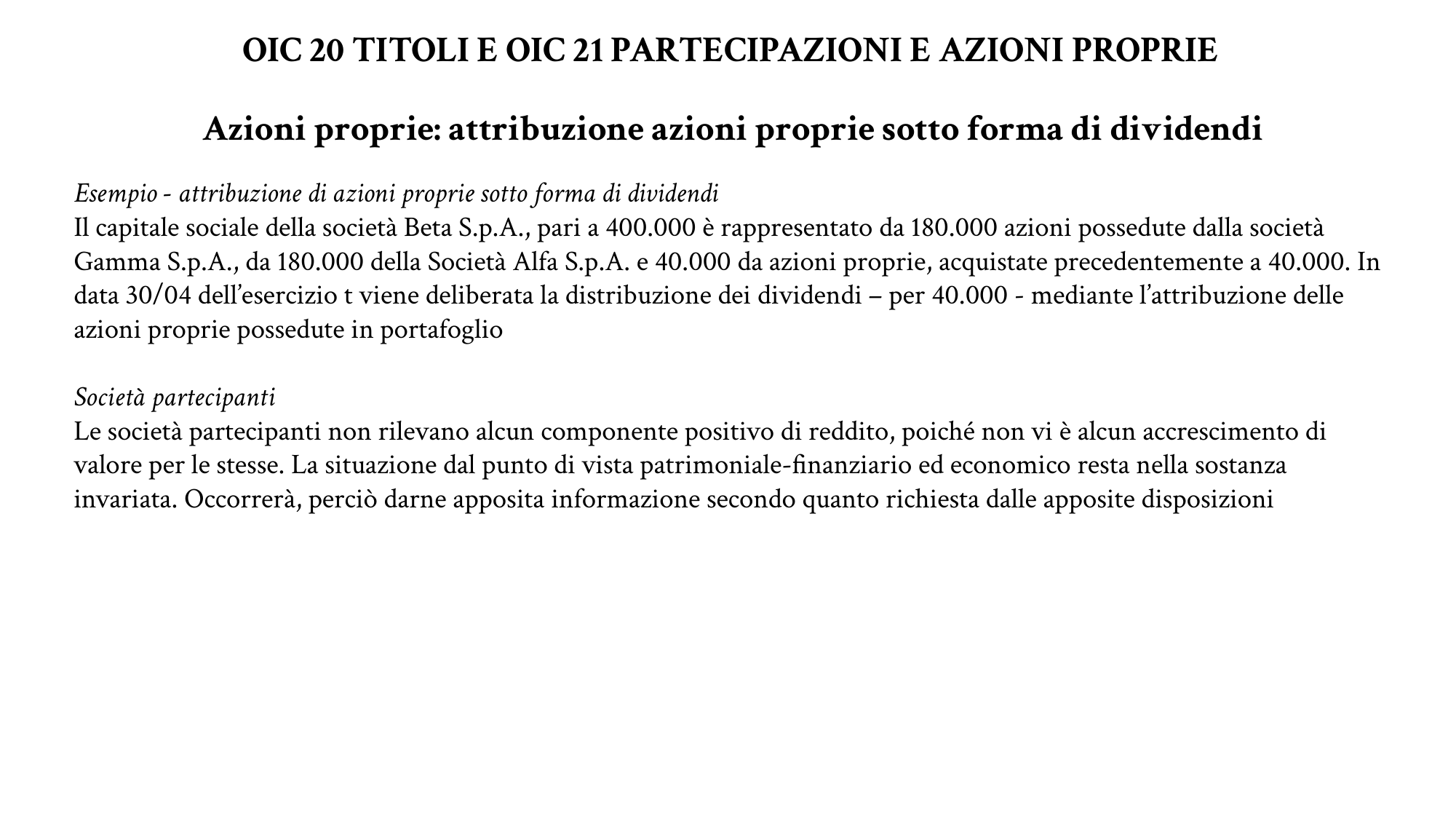

OIC 20 TITOLI E OIC 21 PARTECIPAZIONI E AZIONI PROPRIE
Azioni proprie: attribuzione azioni proprie sotto forma di dividendi
Esempio - attribuzione di azioni proprie sotto forma di dividendi
Il capitale sociale della società Beta S.p.A., pari a 400.000 è rappresentato da 180.000 azioni possedute dalla società Gamma S.p.A., da 180.000 della Società Alfa S.p.A. e 40.000 da azioni proprie, acquistate precedentemente a 40.000. In data 30/04 dell’esercizio t viene deliberata la distribuzione dei dividendi – per 40.000 - mediante l’attribuzione delle azioni proprie possedute in portafoglio

Società partecipanti
Le società partecipanti non rilevano alcun componente positivo di reddito, poiché non vi è alcun accrescimento di valore per le stesse. La situazione dal punto di vista patrimoniale-finanziario ed economico resta nella sostanza invariata. Occorrerà, perciò darne apposita informazione secondo quanto richiesta dalle apposite disposizioni